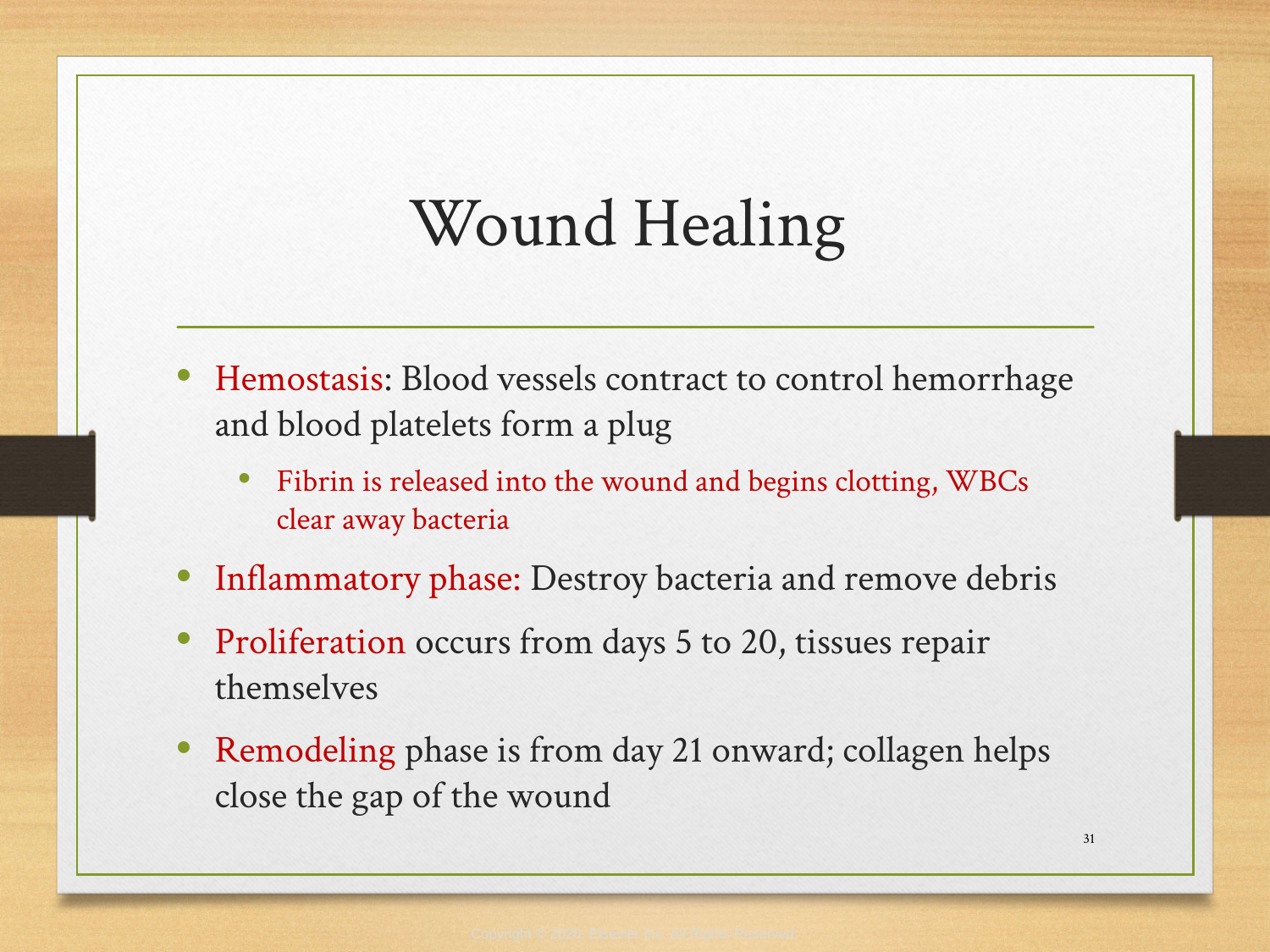

# Wound Healing
Hemostasis: Blood vessels contract to control hemorrhage and blood platelets form a plug
Fibrin is released into the wound and begins clotting, WBCs clear away bacteria
Inflammatory phase: Destroy bacteria and remove debris
Proliferation occurs from days 5 to 20, tissues repair themselves
Remodeling phase is from day 21 onward; collagen helps close the gap of the wound
 31